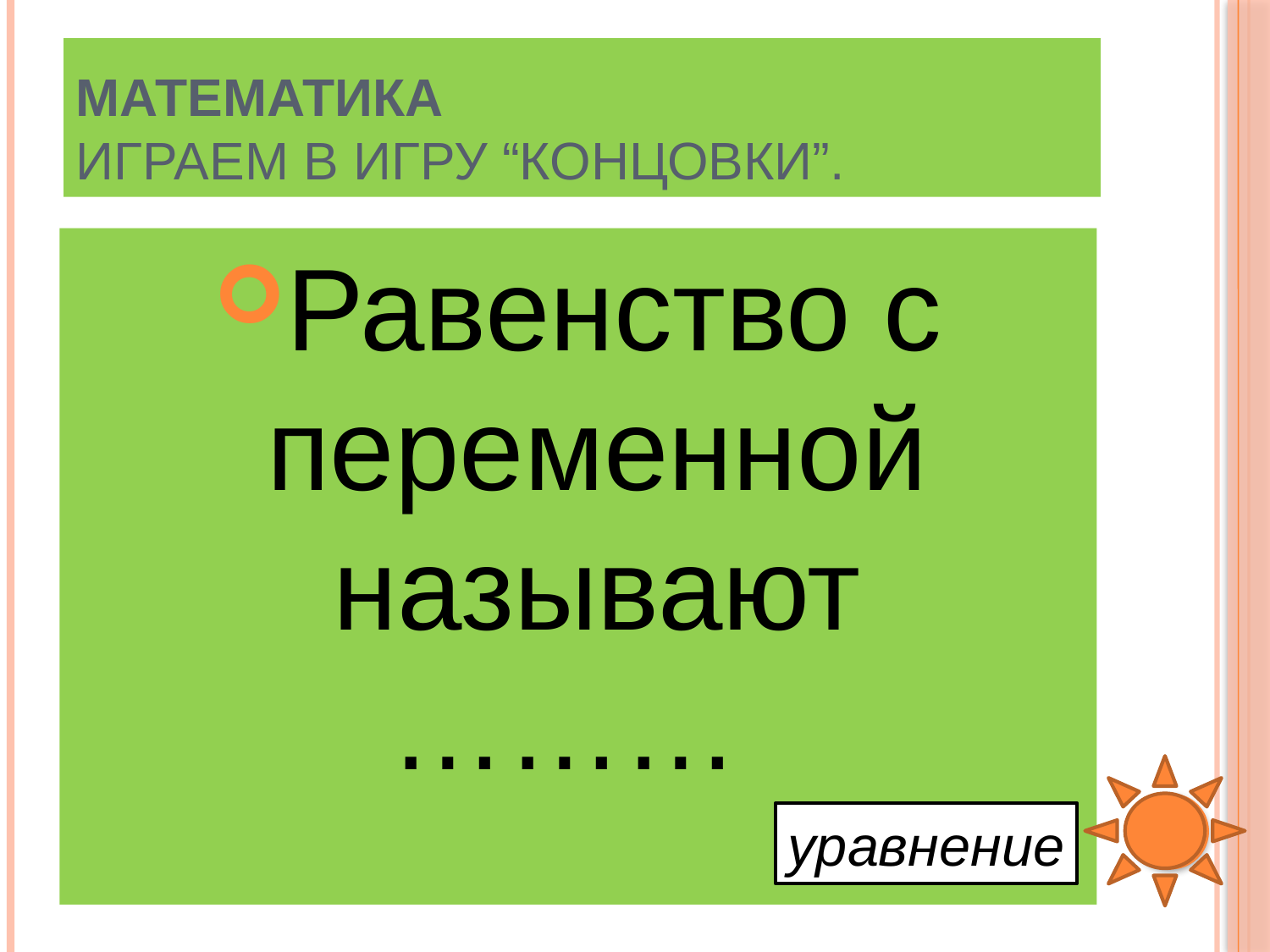

# Математика Играем в игру “Концовки”.
Равенство с переменной называют ………

уравнение